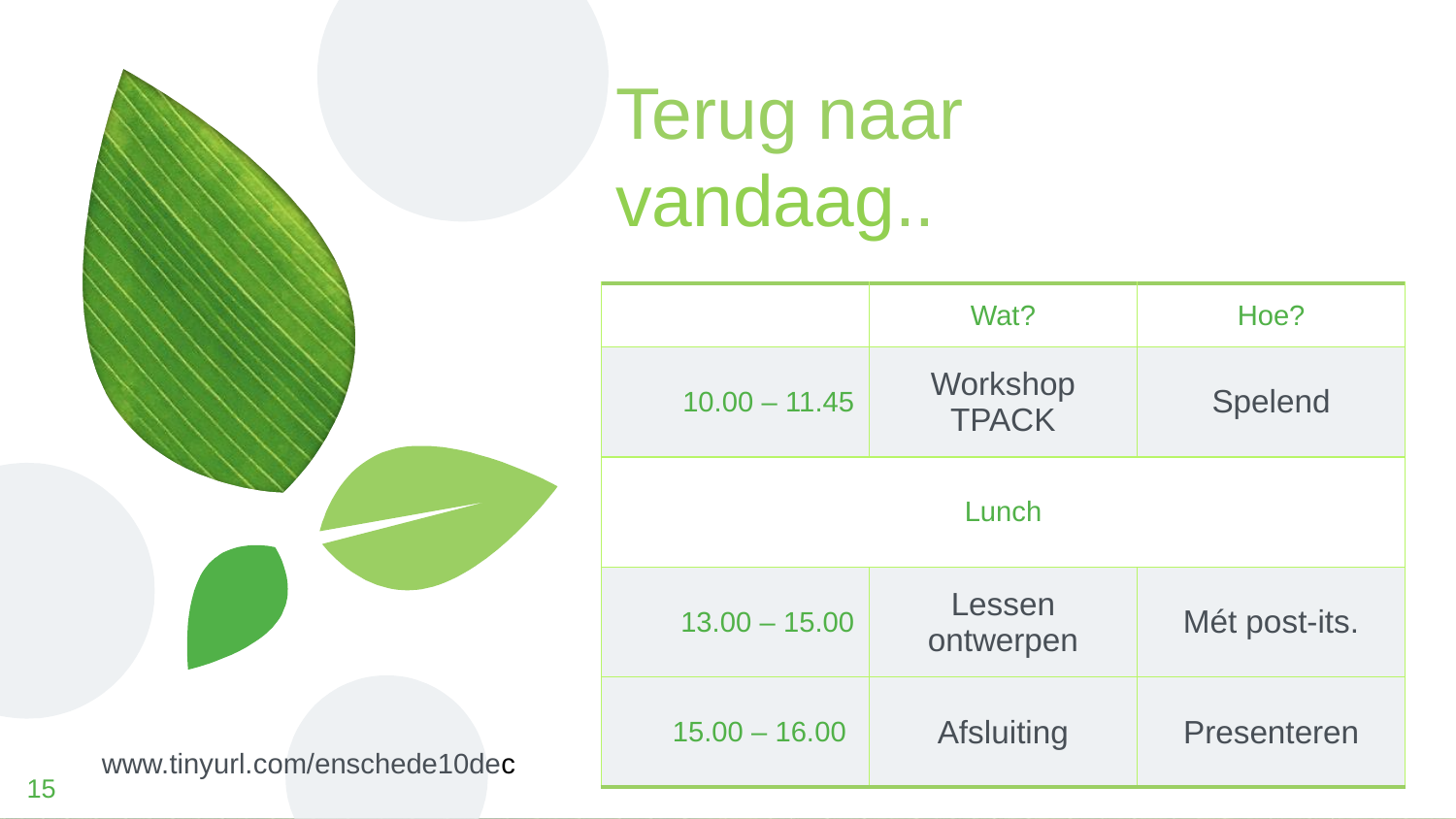

# Terug naar vandaag..
|  | Wat? | Hoe? |
| --- | --- | --- |
| 10.00 – 11.45 | Workshop TPACK | Spelend |
| Lunch |  |  |
| 13.00 – 15.00 | Lessen ontwerpen | Mét post-its. |
| 15.00 – 16.00 | Afsluiting | Presenteren |
www.tinyurl.com/enschede10dec
15